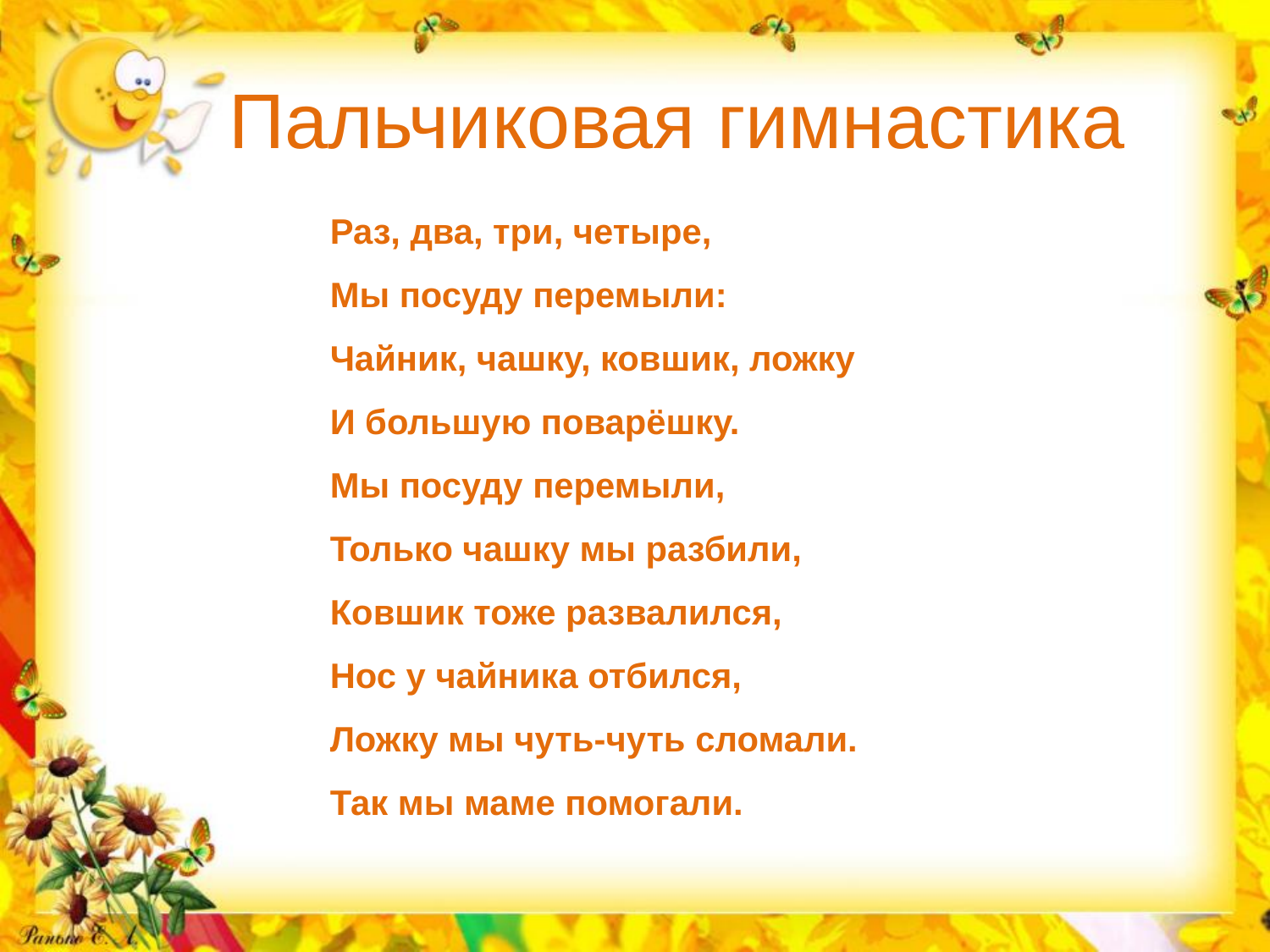

Пальчиковая гимнастика
Раз, два, три, четыре,
Мы посуду перемыли:
Чайник, чашку, ковшик, ложку
И большую поварёшку.
Мы посуду перемыли,
Только чашку мы разбили,
Ковшик тоже развалился,
Нос у чайника отбился,
Ложку мы чуть-чуть сломали.
Так мы маме помогали.